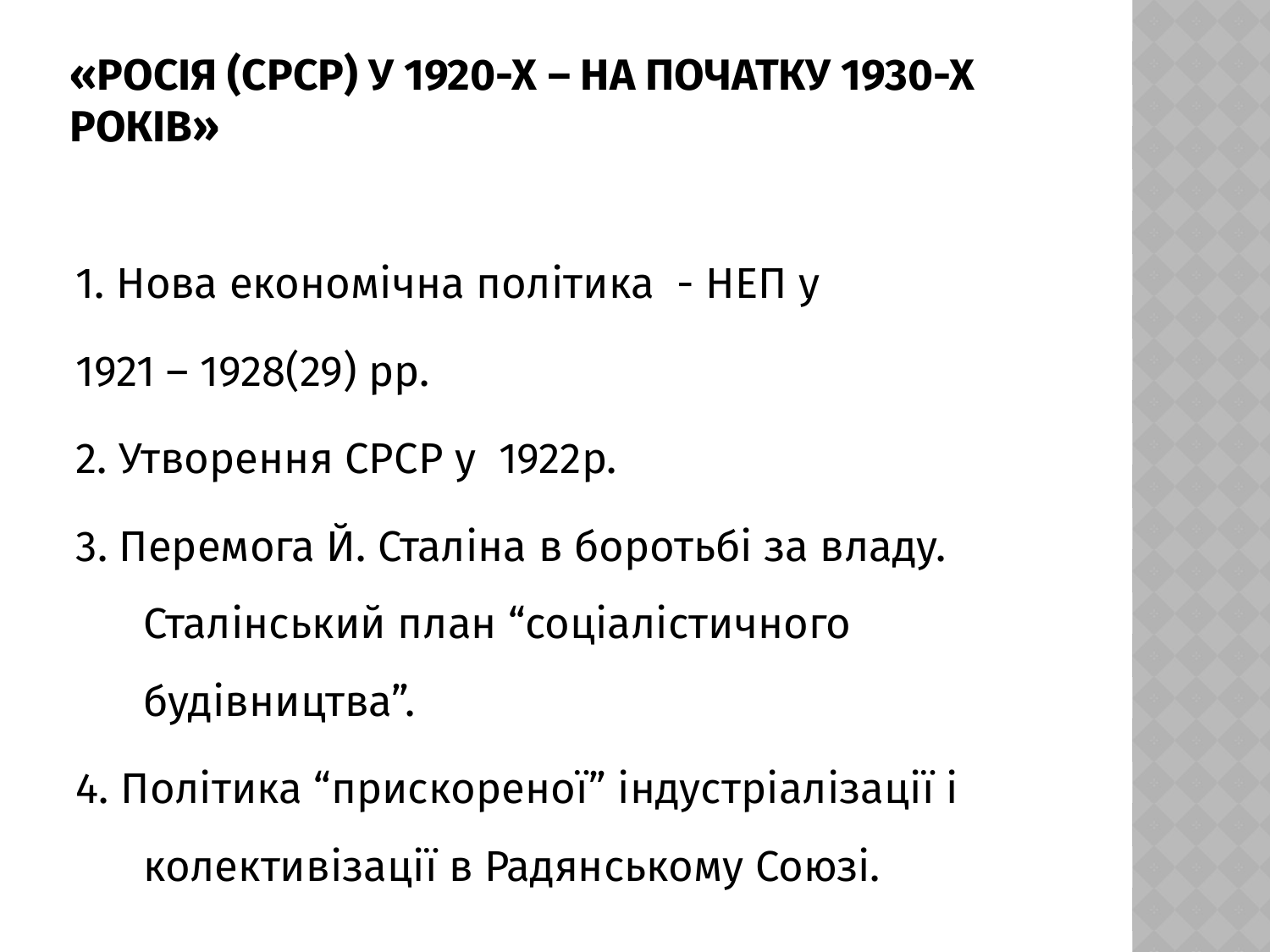

# «РОСІЯ (СРСР) У 1920-х – НА ПОЧАТКУ 1930-Х РОКІВ»
1. Нова економічна політика  - НЕП у
1921 – 1928(29) рр.
2. Утворення СРСР у  1922р.
3. Перемога Й. Сталіна в боротьбі за владу. Сталінський план “соціалістичного будівництва”.
4. Політика “прискореної” індустріалізації і колективізації в Радянському Союзі.